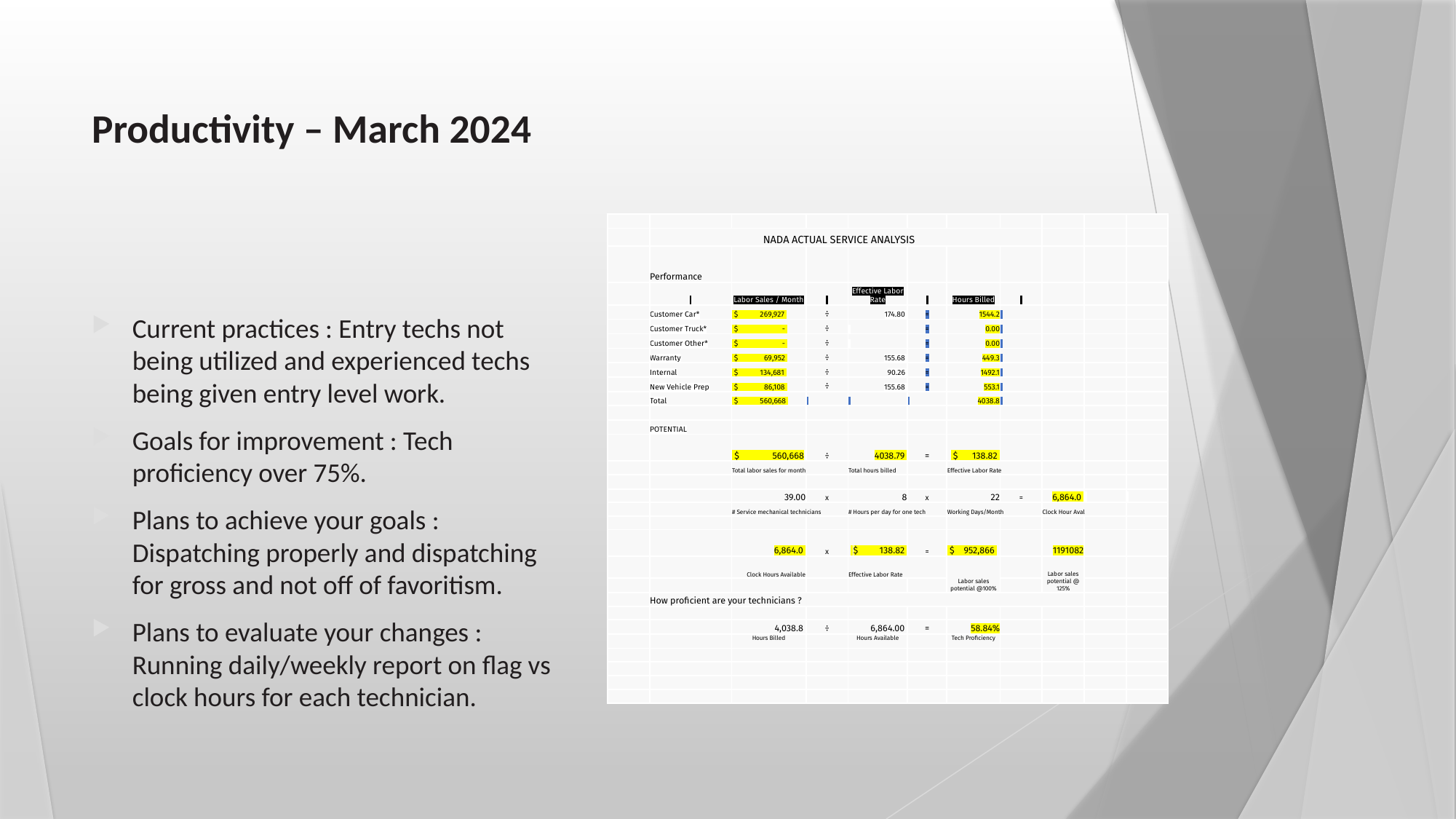

# Productivity – March 2024
|  |  |  |  |  |  |  |  |  |  |  |
| --- | --- | --- | --- | --- | --- | --- | --- | --- | --- | --- |
|  | NADA ACTUAL SERVICE ANALYSIS |  |  |  |  |  |  |  |  |  |
|  | Performance |  |  |  |  |  |  |  |  |  |
|  |  | Labor Sales / Month |  | Effective Labor Rate |  | Hours Billed |  |  |  |  |
|  | Customer Car\* | $ 269,927 | ÷ | 174.80 | = | 1544.2 |  |  |  |  |
|  | Customer Truck\* | $ - | ÷ |  | = | 0.00 |  |  |  |  |
|  | Customer Other\* | $ - | ÷ |  | = | 0.00 |  |  |  |  |
|  | Warranty | $ 69,952 | ÷ | 155.68 | = | 449.3 |  |  |  |  |
|  | Internal | $ 134,681 | ÷ | 90.26 | = | 1492.1 |  |  |  |  |
|  | New Vehicle Prep | $ 86,108 | ÷ | 155.68 | = | 553.1 |  |  |  |  |
|  | Total | $ 560,668 |  |  |  | 4038.8 |  |  |  |  |
|  |  |  |  |  |  |  |  |  |  |  |
|  | POTENTIAL |  |  |  |  |  |  |  |  |  |
|  |  | $ 560,668 | ÷ | 4038.79 | = | $ 138.82 |  |  |  |  |
|  |  | Total labor sales for month |  | Total hours billed |  | Effective Labor Rate |  |  |  |  |
|  |  |  |  |  |  |  |  |  |  |  |
|  |  | 39.00 | x | 8 | x | 22 | = | 6,864.0 |  |  |
|  |  | # Service mechanical technicians |  | # Hours per day for one tech |  | Working Days/Month |  | Clock Hour Aval |  |  |
|  |  |  |  |  |  |  |  |  |  |  |
|  |  | 6,864.0 | x | $ 138.82 | = | $ 952,866 |  | 1191082 |  |  |
|  |  | Clock Hours Available |  | Effective Labor Rate |  | Labor sales potential @100% |  | Labor sales potential @ 125% |  |  |
|  |  |  |  |  |  |  |  |  |  |  |
|  | How proficient are your technicians ? |  |  |  |  |  |  |  |  |  |
|  |  |  |  |  |  |  |  |  |  |  |
|  |  | 4,038.8 | ÷ | 6,864.00 | = | 58.84% |  |  |  |  |
|  |  | Hours Billed |  | Hours Available |  | Tech Proficiency |  |  |  |  |
|  |  |  |  |  |  |  |  |  |  |  |
|  |  |  |  |  |  |  |  |  |  |  |
|  |  |  |  |  |  |  |  |  |  |  |
|  |  |  |  |  |  |  |  |  |  |  |

Current practices : Entry techs not being utilized and experienced techs being given entry level work.
Goals for improvement : Tech proficiency over 75%.
Plans to achieve your goals : Dispatching properly and dispatching for gross and not off of favoritism.
Plans to evaluate your changes : Running daily/weekly report on flag vs clock hours for each technician.